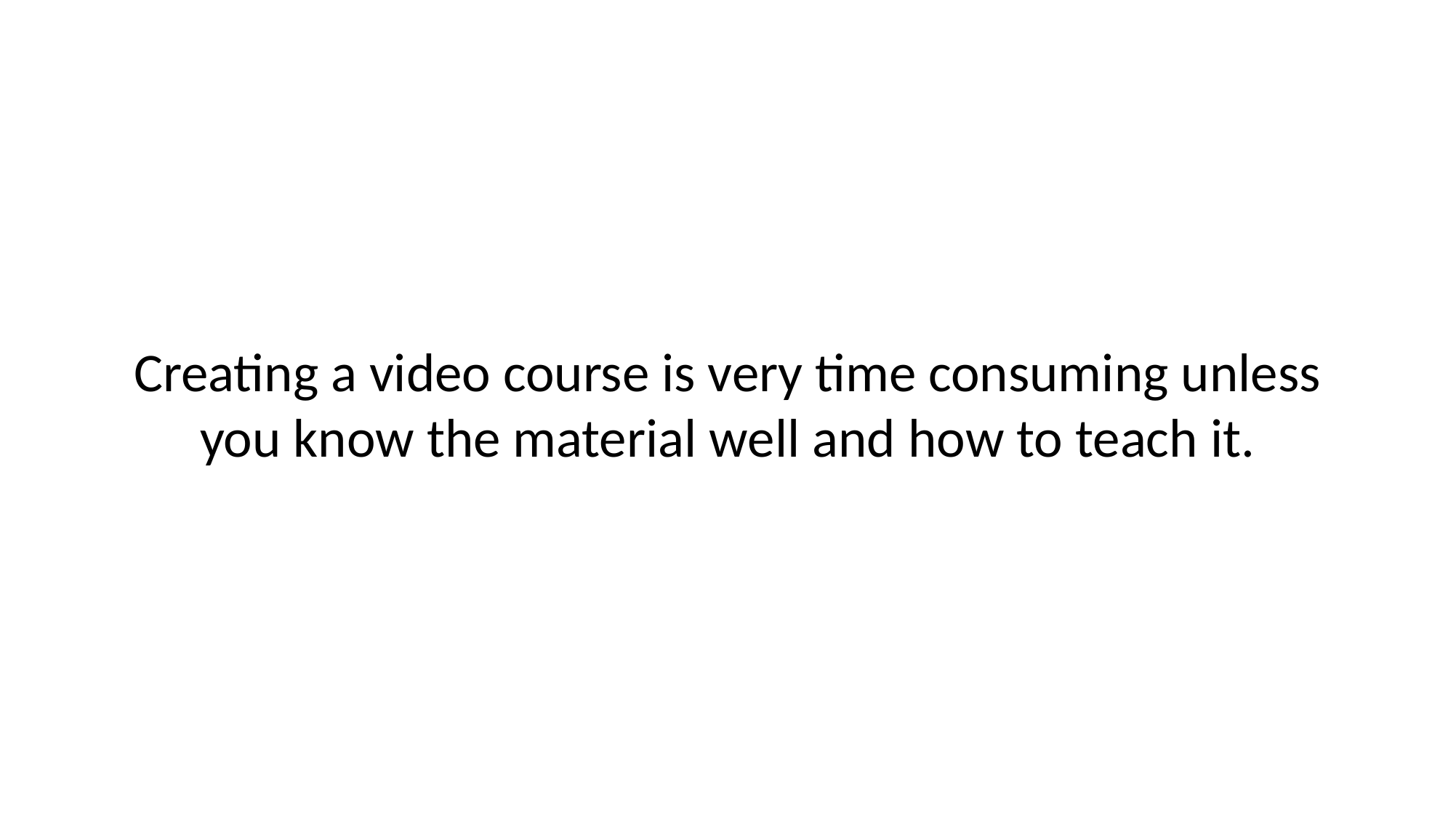

# Creating a video course is very time consuming unless you know the material well and how to teach it.